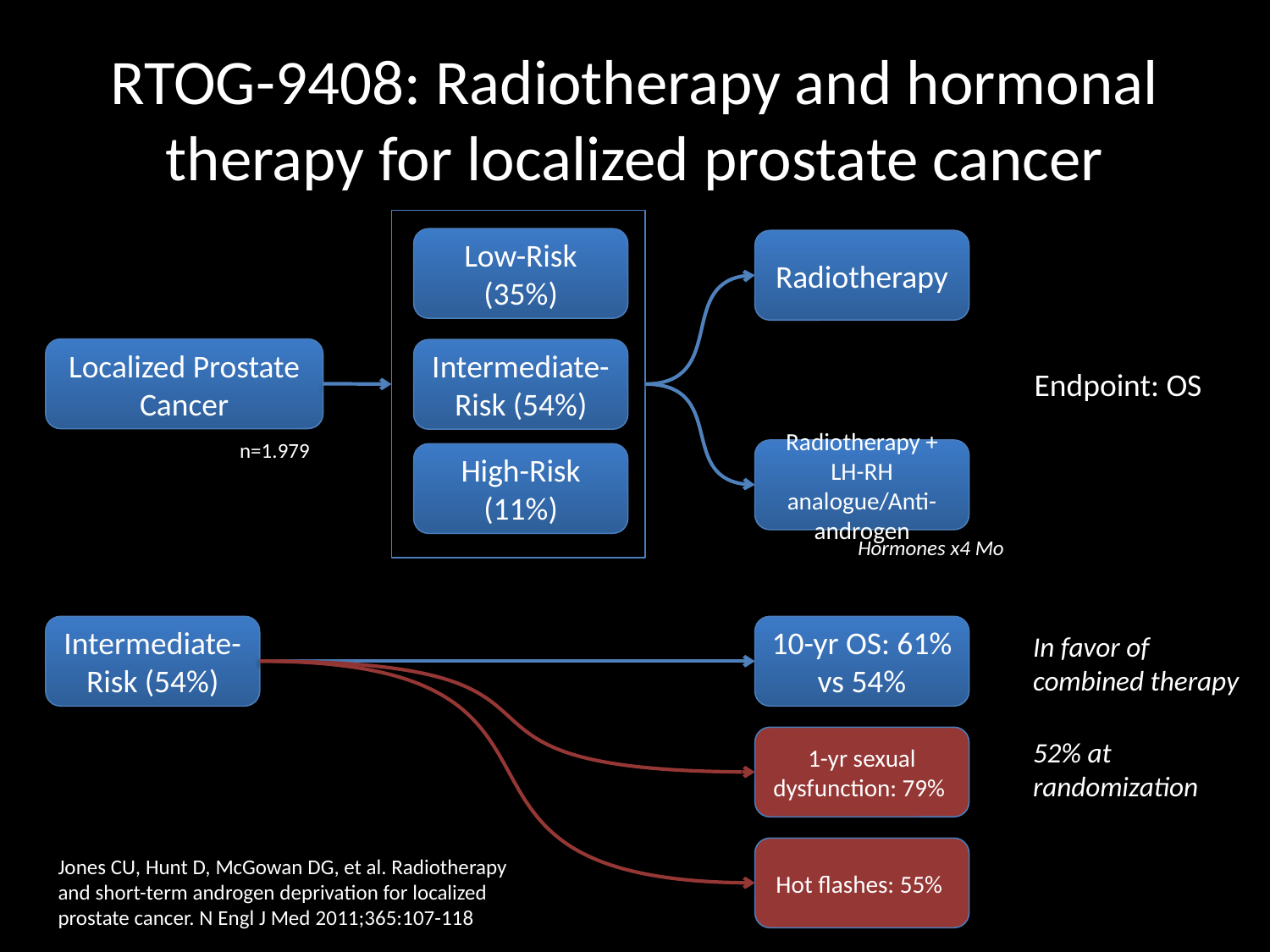

# RTOG-9408: Radiotherapy and hormonal therapy for localized prostate cancer

Low-Risk (35%)
Radiotherapy
Localized Prostate Cancer
Intermediate-Risk (54%)
Endpoint: OS
n=1.979
Radiotherapy +
LH-RH analogue/Anti-androgen
High-Risk (11%)
Hormones x4 Mo
10-yr OS: 61% vs 54%
Intermediate-Risk (54%)
In favor of combined therapy
1-yr sexual dysfunction: 79%
52% at randomization
Hot flashes: 55%
Jones CU, Hunt D, McGowan DG, et al. Radiotherapy and short-term androgen deprivation for localized prostate cancer. N Engl J Med 2011;365:107-118